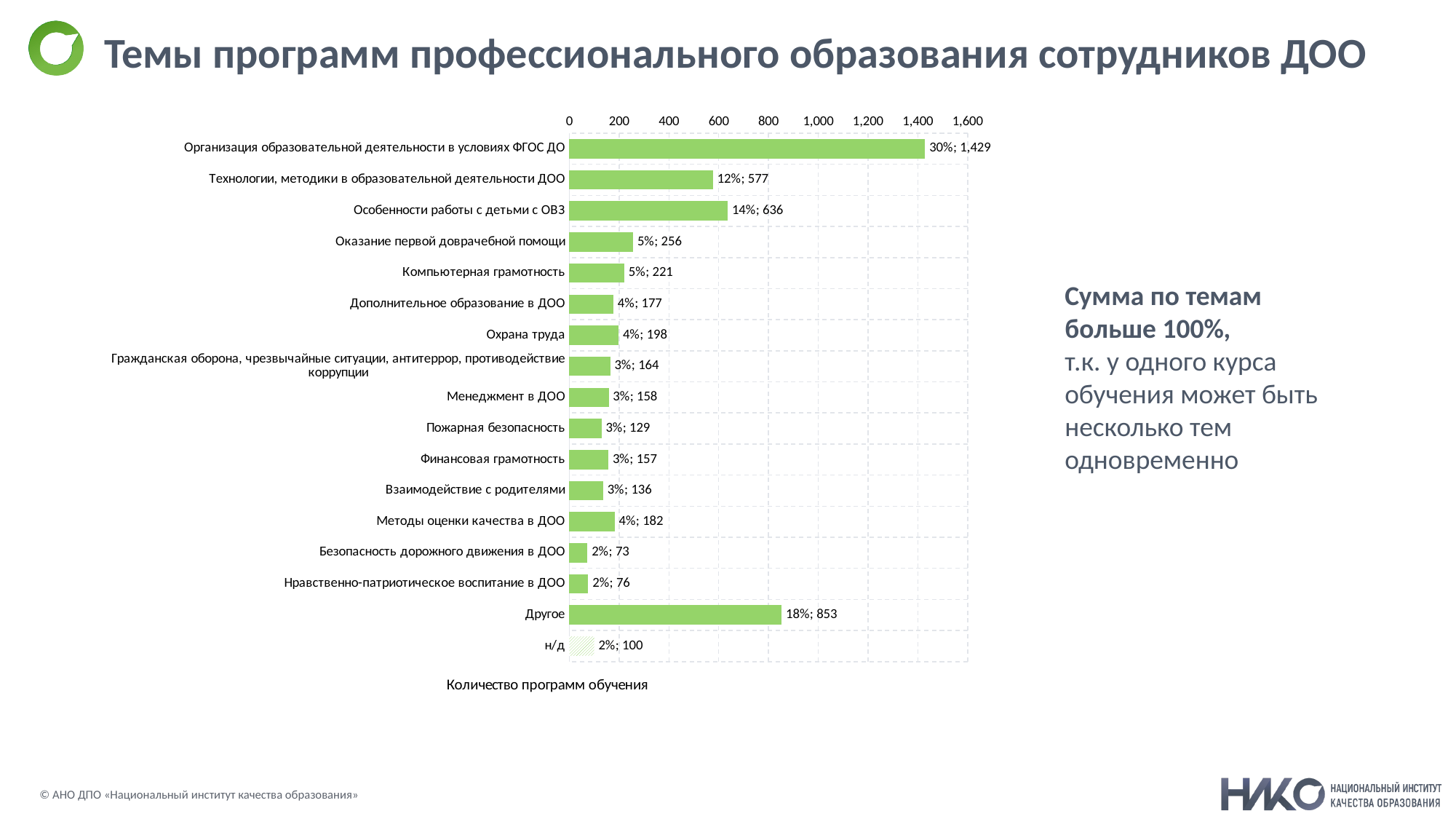

# Темы программ профессионального образования сотрудников ДОО

### Chart

| Category |  |
|---|---|
| Организация образовательной деятельности в условиях ФГОС ДО | 1429.0 |
| Технологии, методики в образовательной деятельности ДОО | 577.0 |
| Особенности работы с детьми с ОВЗ | 636.0 |
| Оказание первой доврачебной помощи | 256.0 |
| Компьютерная грамотность | 221.0 |
| Дополнительное образование в ДОО | 177.0 |
| Охрана труда | 198.0 |
| Гражданская оборона, чрезвычайные ситуации, антитеррор, противодействие коррупции | 164.0 |
| Менеджмент в ДОО | 158.0 |
| Пожарная безопасность | 129.0 |
| Финансовая грамотность | 157.0 |
| Взаимодействие с родителями | 136.0 |
| Методы оценки качества в ДОО | 182.0 |
| Безопасность дорожного движения в ДОО | 73.0 |
| Нравственно-патриотическое воспитание в ДОО | 76.0 |
| Другое | 853.0 |
| н/д | 100.0 |
Сумма по темам больше 100%,
т.к. у одного курса обучения может быть несколько тем одновременно